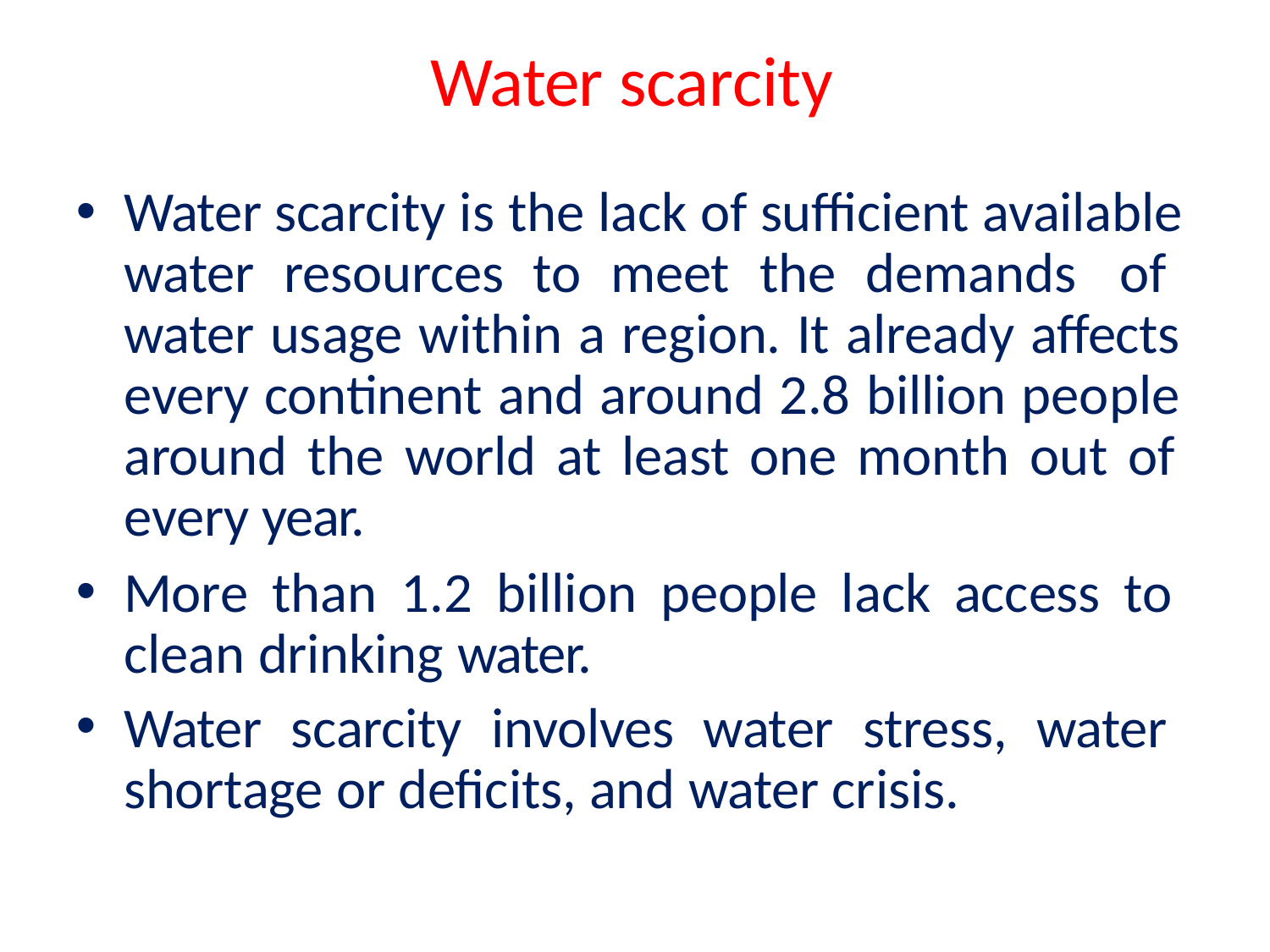

# Water scarcity
Water scarcity is the lack of sufficient available  water resources to meet the demands of  water usage within a region. It already affects  every continent and around 2.8 billion people  around the world at least one month out of  every year.
More than 1.2 billion people lack access to  clean drinking water.
Water scarcity involves water stress, water  shortage or deficits, and water crisis.